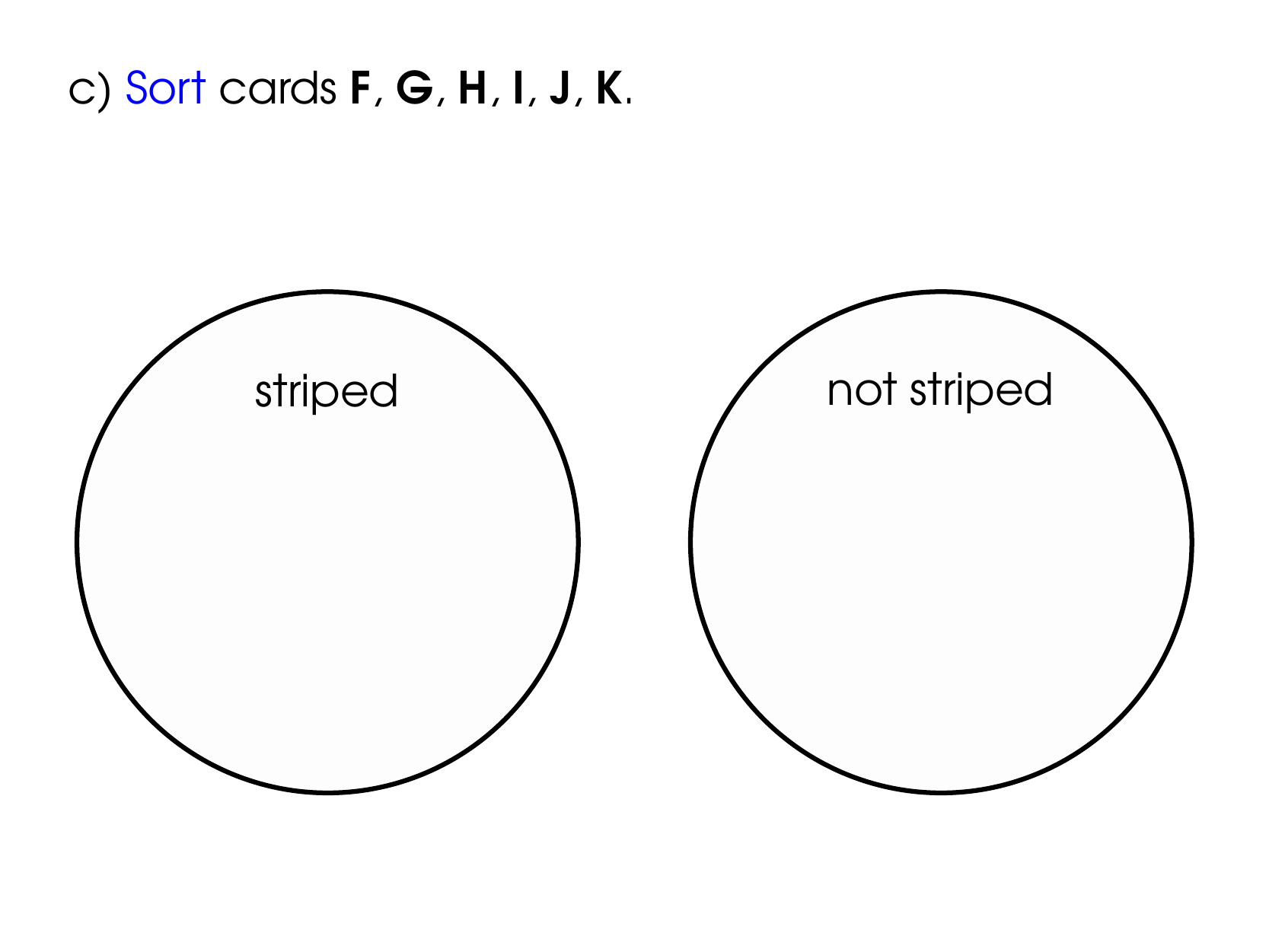

c) Sort cards F, G, H, I, J, K.

striped

not striped